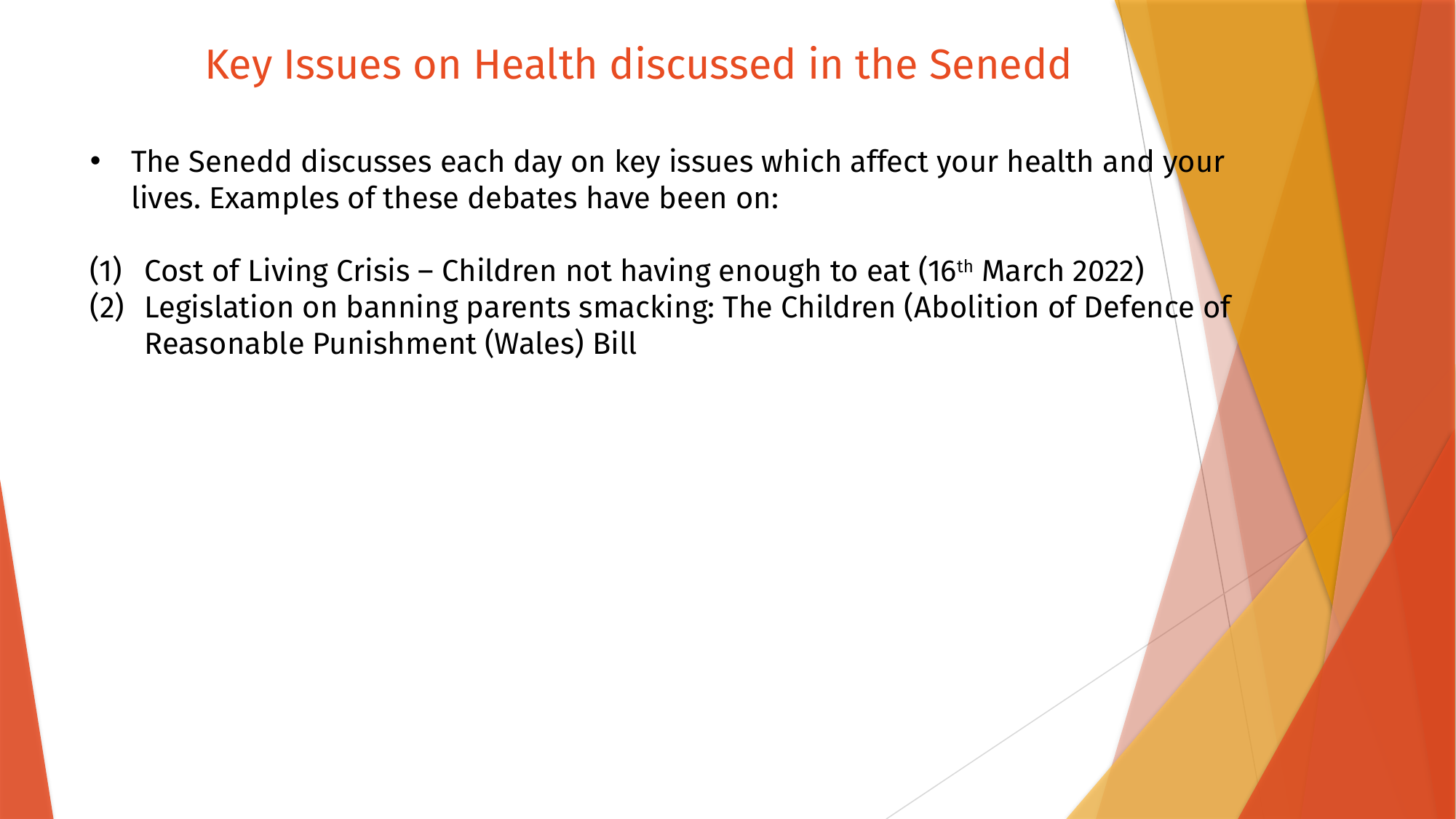

Key Issues on Health discussed in the Senedd
The Senedd discusses each day on key issues which affect your health and your lives. Examples of these debates have been on:

Cost of Living Crisis – Children not having enough to eat (16th March 2022)
Legislation on banning parents smacking: The Children (Abolition of Defence of Reasonable Punishment (Wales) Bill